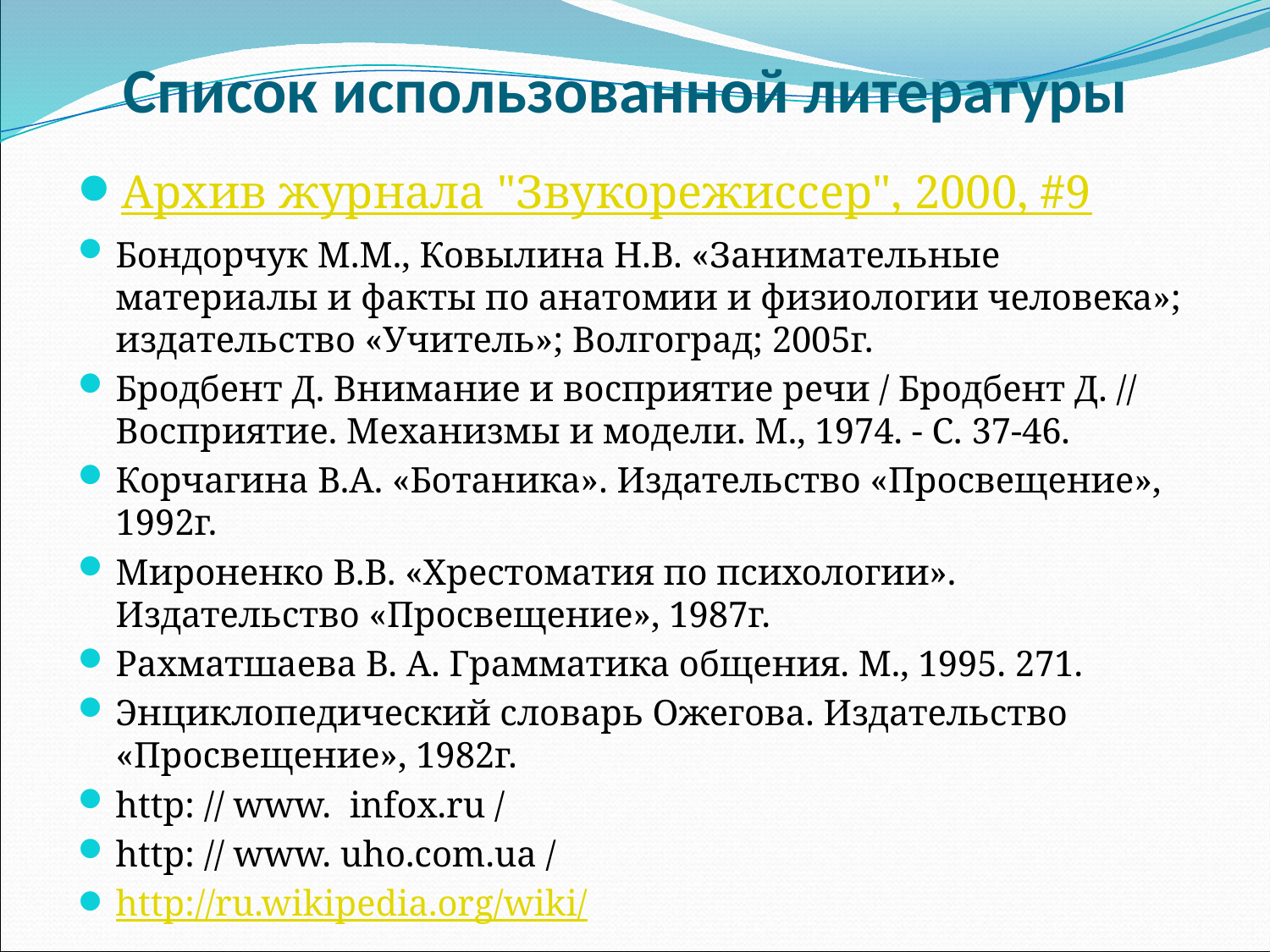

# Список использованной литературы
Архив журнала "Звукорежиссер", 2000, #9
Бондорчук М.М., Ковылина Н.В. «Занимательные материалы и факты по анатомии и физиологии человека»; издательство «Учитель»; Волгоград; 2005г.
Бродбент Д. Внимание и восприятие речи / Бродбент Д. // Восприятие. Механизмы и модели. М., 1974. - С. 37-46.
Корчагина В.А. «Ботаника». Издательство «Просвещение», 1992г.
Мироненко В.В. «Хрестоматия по психологии». Издательство «Просвещение», 1987г.
Рахматшаева В. А. Грамматика общения. М., 1995. 271.
Энциклопедический словарь Ожегова. Издательство «Просвещение», 1982г.
http: // www.  infox.ru /
http: // www. uho.com.ua /
http://ru.wikipedia.org/wiki/